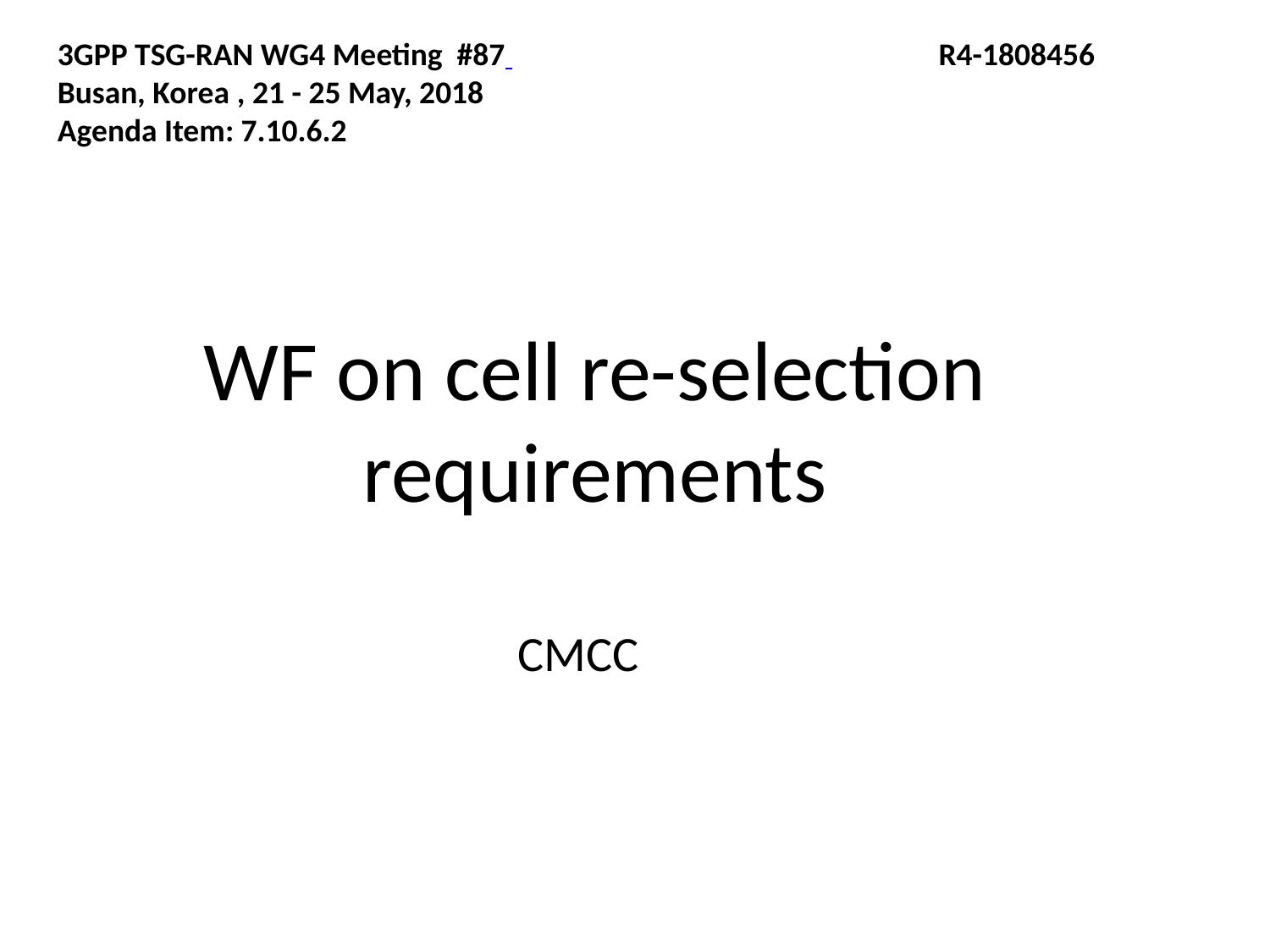

3GPP TSG-RAN WG4 Meeting  #87 	                                                    R4-1808456
Busan, Korea , 21 - 25 May, 2018
Agenda Item: 7.10.6.2
WF on cell re-selection requirements
CMCC